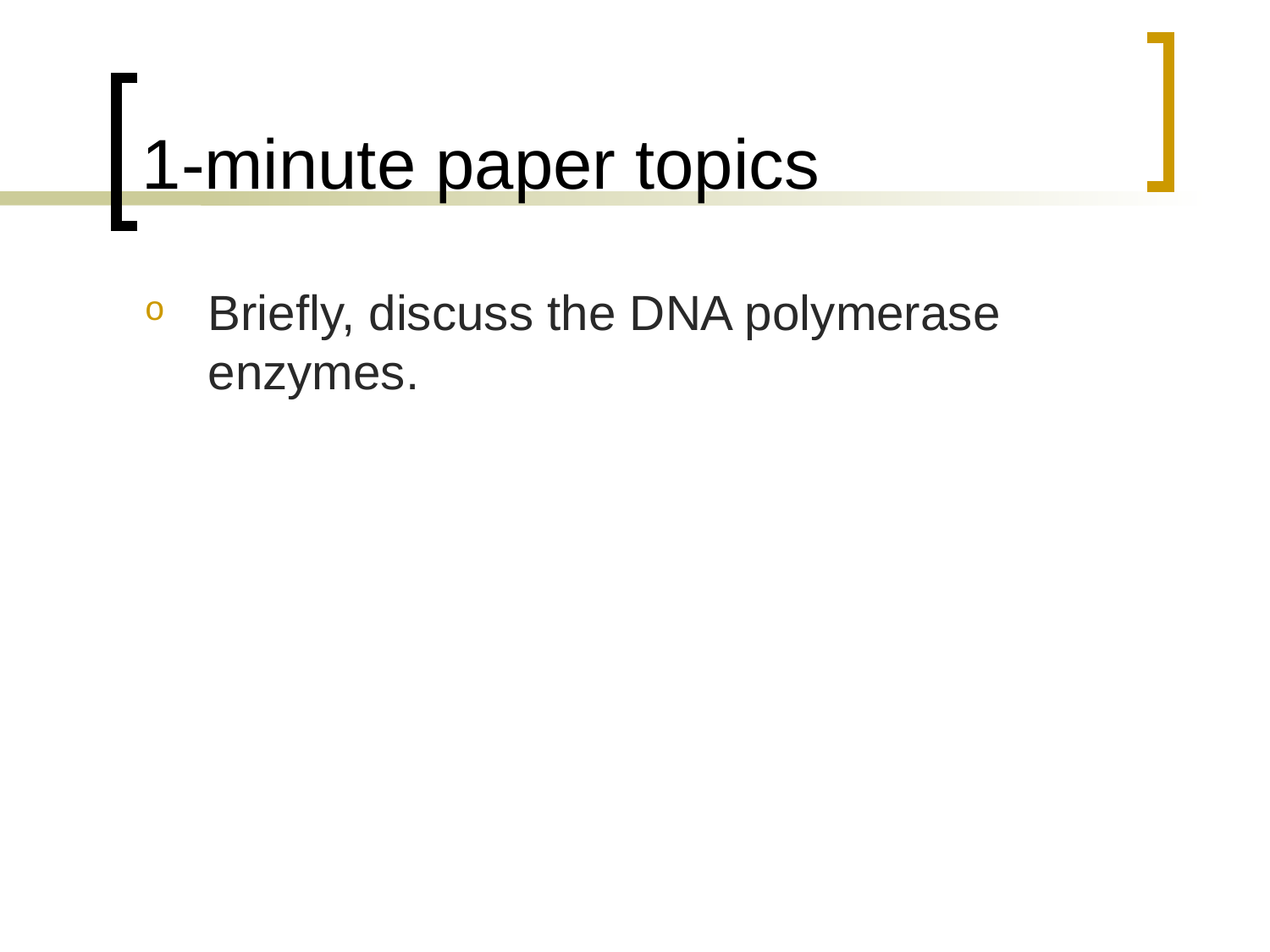

# 1-minute paper topics
Briefly, discuss the DNA polymerase enzymes.